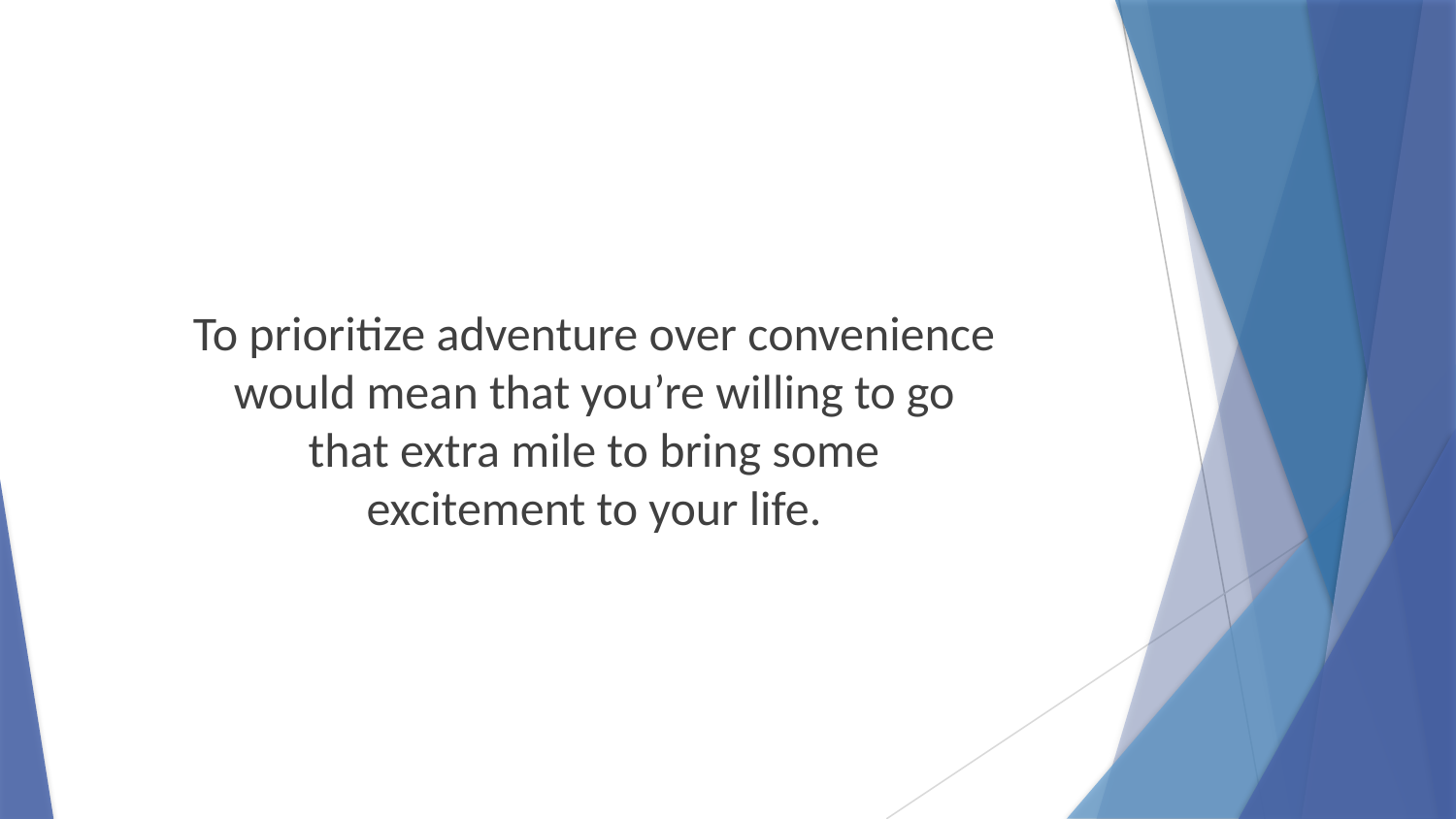

To prioritize adventure over convenience
would mean that you’re willing to go
that extra mile to bring some
excitement to your life.